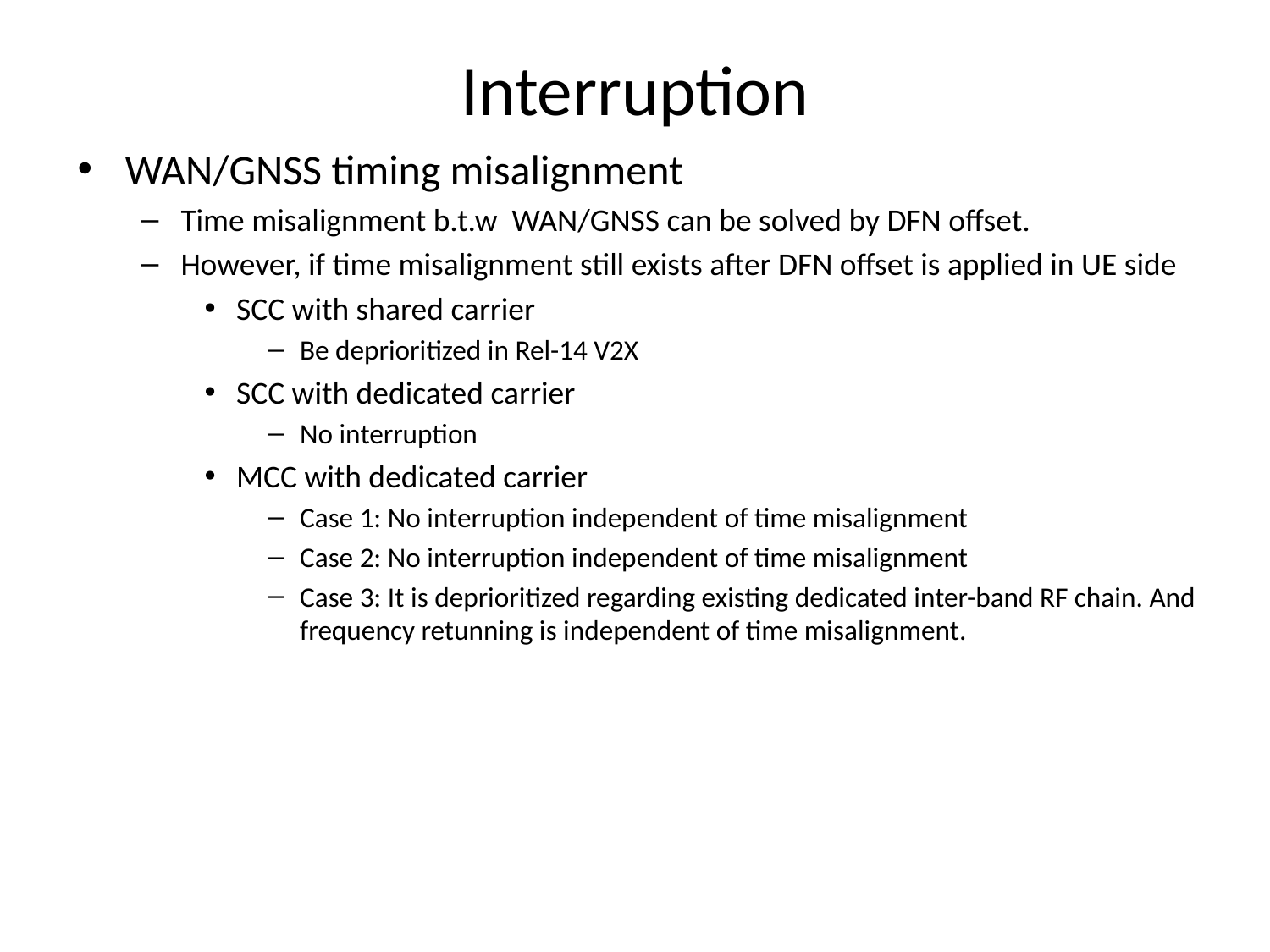

# Interruption
WAN/GNSS timing misalignment
Time misalignment b.t.w  WAN/GNSS can be solved by DFN offset.
However, if time misalignment still exists after DFN offset is applied in UE side
SCC with shared carrier
Be deprioritized in Rel-14 V2X
SCC with dedicated carrier
No interruption
MCC with dedicated carrier
Case 1: No interruption independent of time misalignment
Case 2: No interruption independent of time misalignment
Case 3: It is deprioritized regarding existing dedicated inter-band RF chain. And frequency retunning is independent of time misalignment.